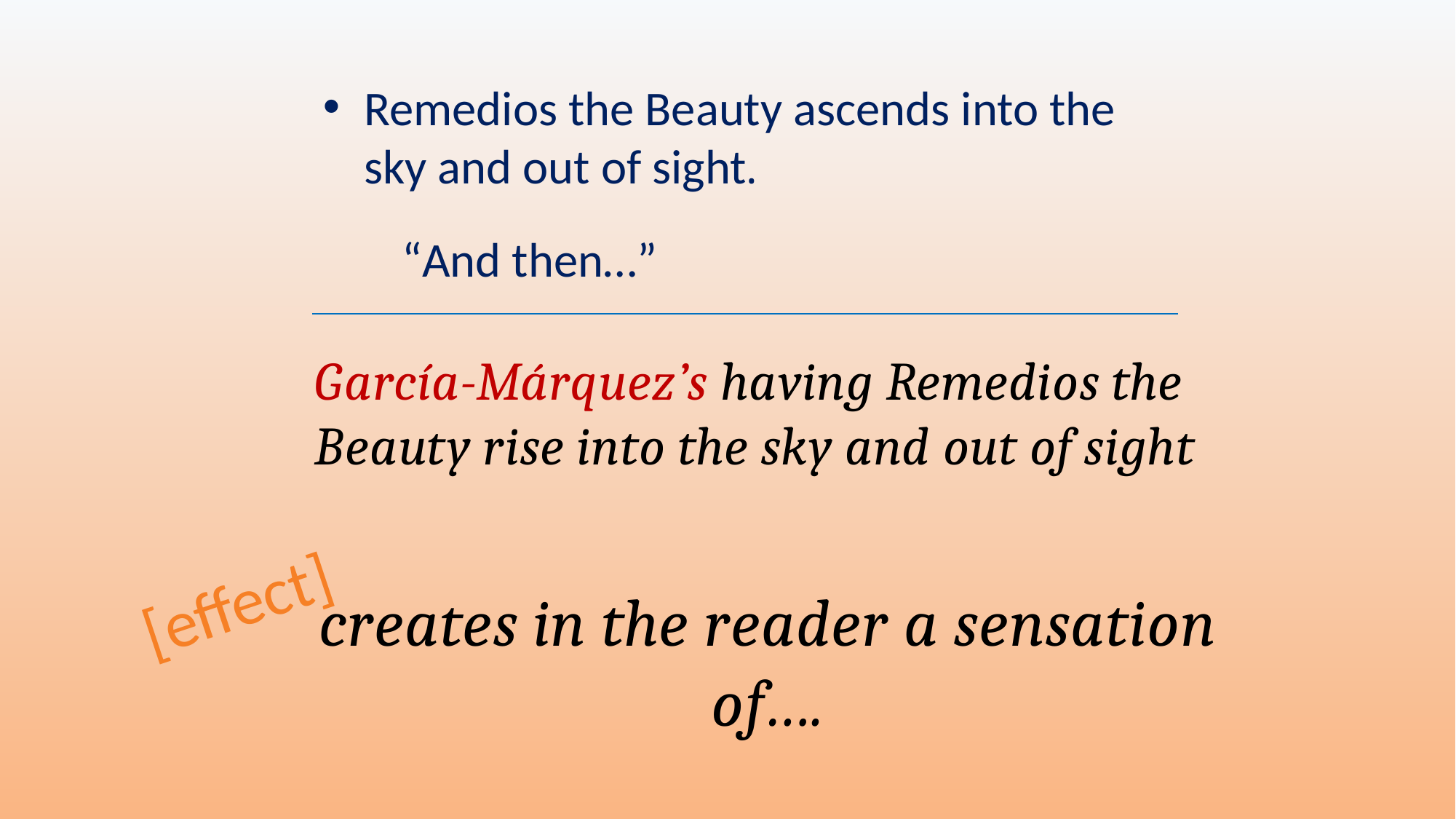

Remedios the Beauty ascends into the sky and out of sight.
“And then…”
García-Márquez’s having Remedios the Beauty rise into the sky and out of sight
creates in the reader a sensation of….
[effect]